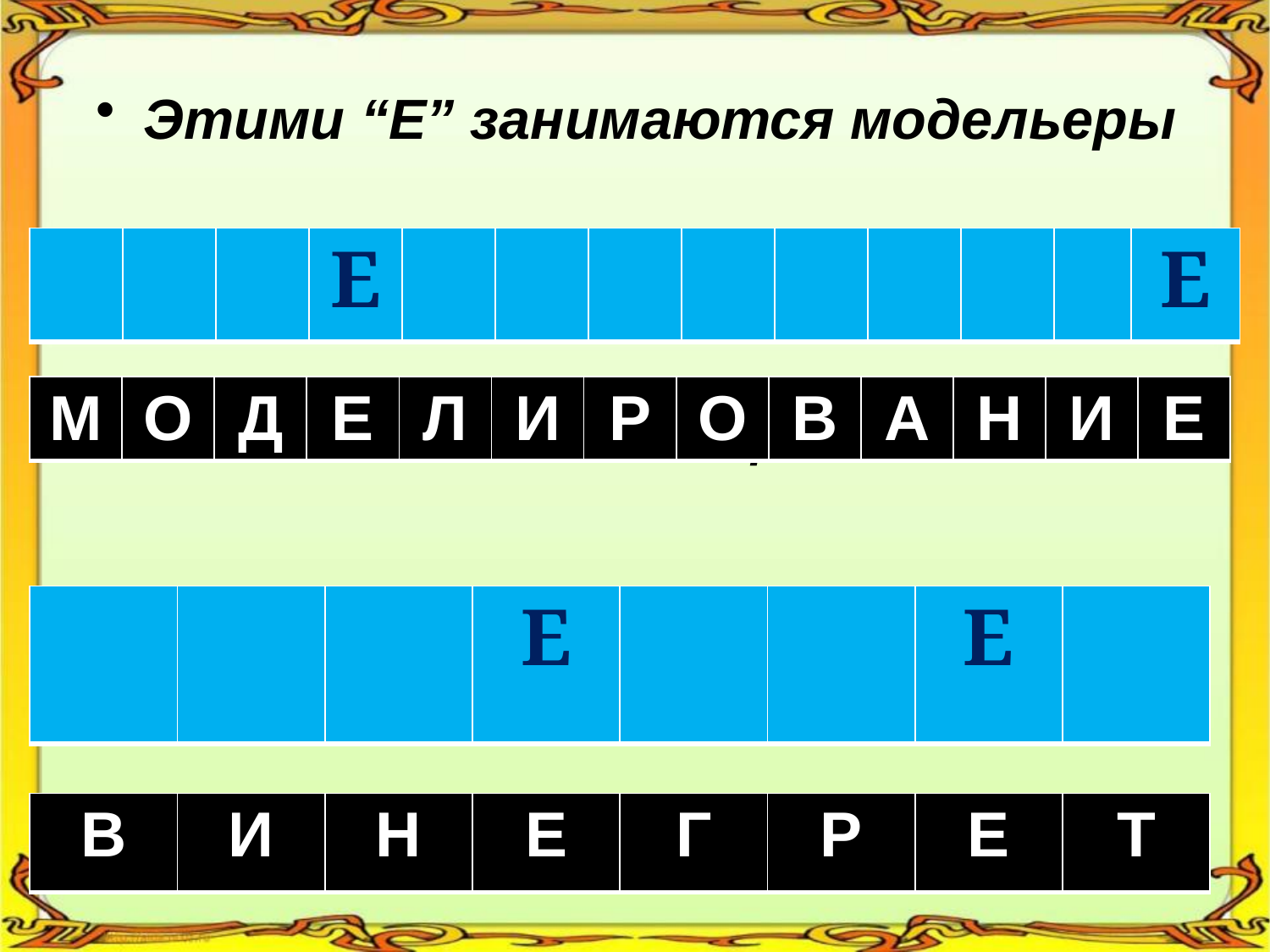

Этими “Е” занимаются модельеры

Этот “Е”  из овощей на столе

|  |  |  | Е |  |  |  |  |  |  |  |  | Е |
| --- | --- | --- | --- | --- | --- | --- | --- | --- | --- | --- | --- | --- |
| М | О | Д | Е | Л | И | Р | О | В | А | Н | И | Е |
| --- | --- | --- | --- | --- | --- | --- | --- | --- | --- | --- | --- | --- |
|  |  |  | Е |  |  | Е |  |
| --- | --- | --- | --- | --- | --- | --- | --- |
| В | И | Н | Е | Г | Р | Е | Т |
| --- | --- | --- | --- | --- | --- | --- | --- |